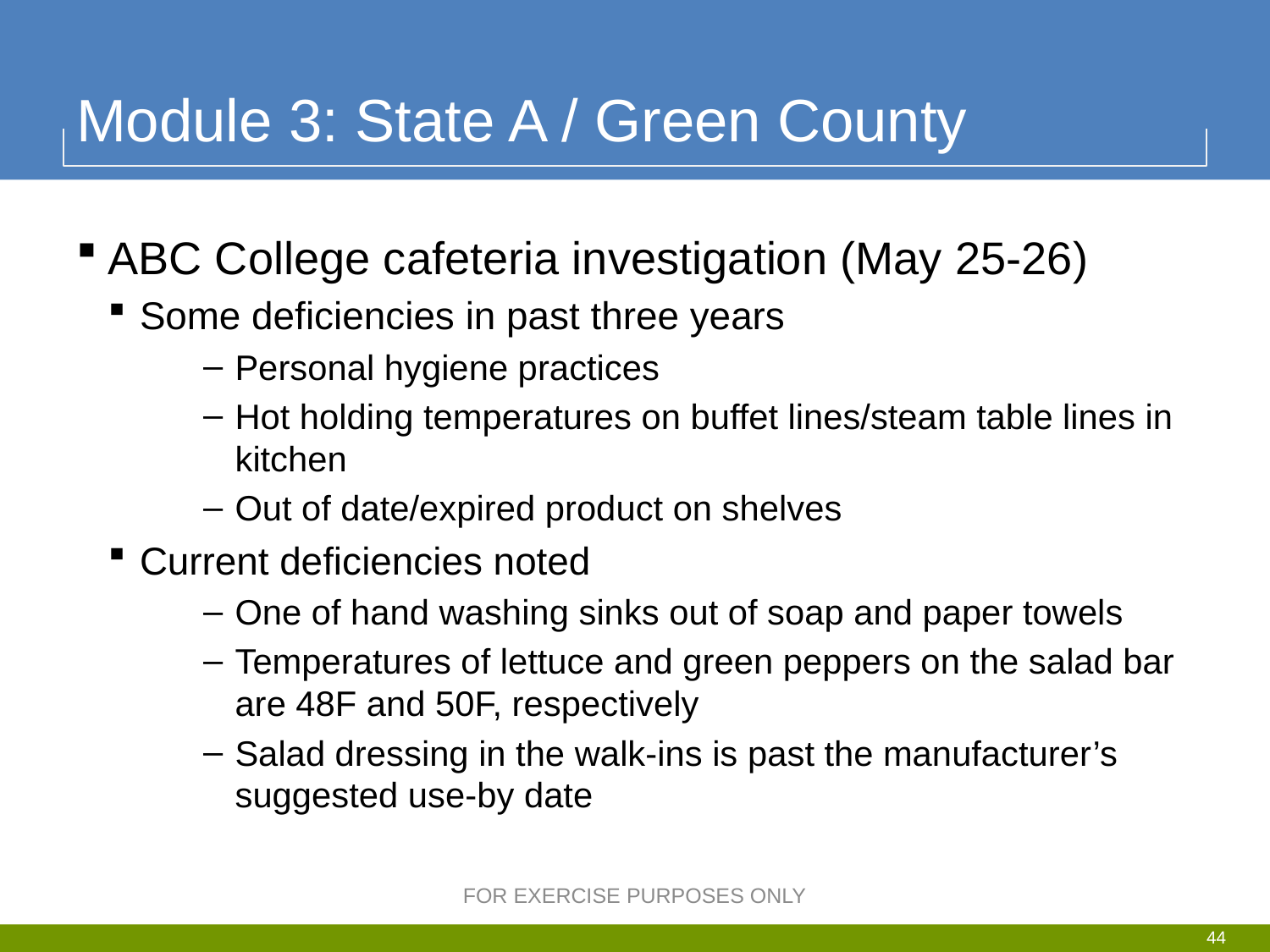

# Module 3: State A / Green County
ABC College cafeteria investigation (May 25-26)
Some deficiencies in past three years
Personal hygiene practices
Hot holding temperatures on buffet lines/steam table lines in kitchen
Out of date/expired product on shelves
Current deficiencies noted
One of hand washing sinks out of soap and paper towels
Temperatures of lettuce and green peppers on the salad bar are 48F and 50F, respectively
Salad dressing in the walk-ins is past the manufacturer’s suggested use-by date
FOR EXERCISE PURPOSES ONLY